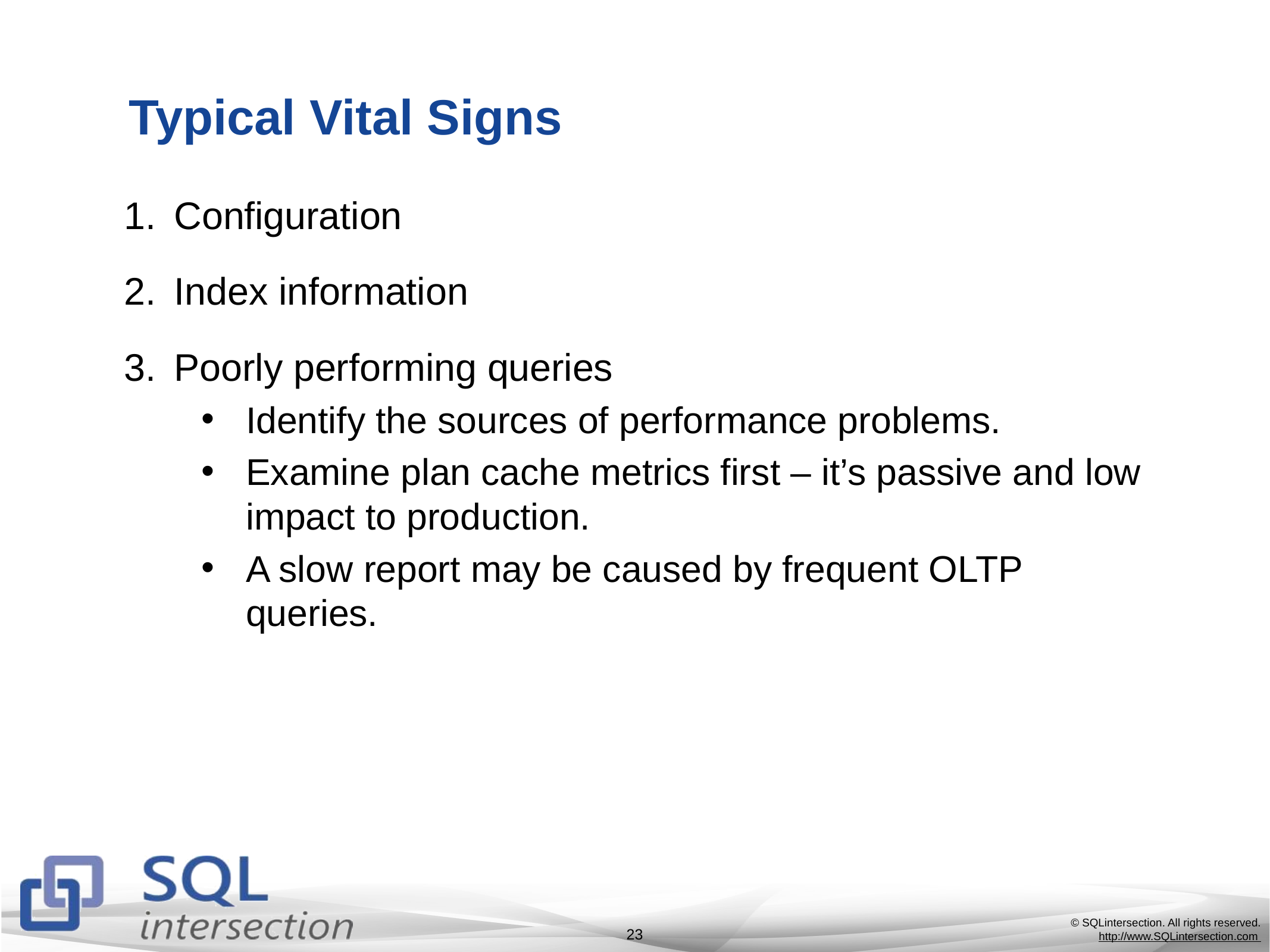

# Typical Vital Signs
Configuration
Index information
Poorly performing queries
Identify the sources of performance problems.
Examine plan cache metrics first – it’s passive and low impact to production.
A slow report may be caused by frequent OLTP queries.